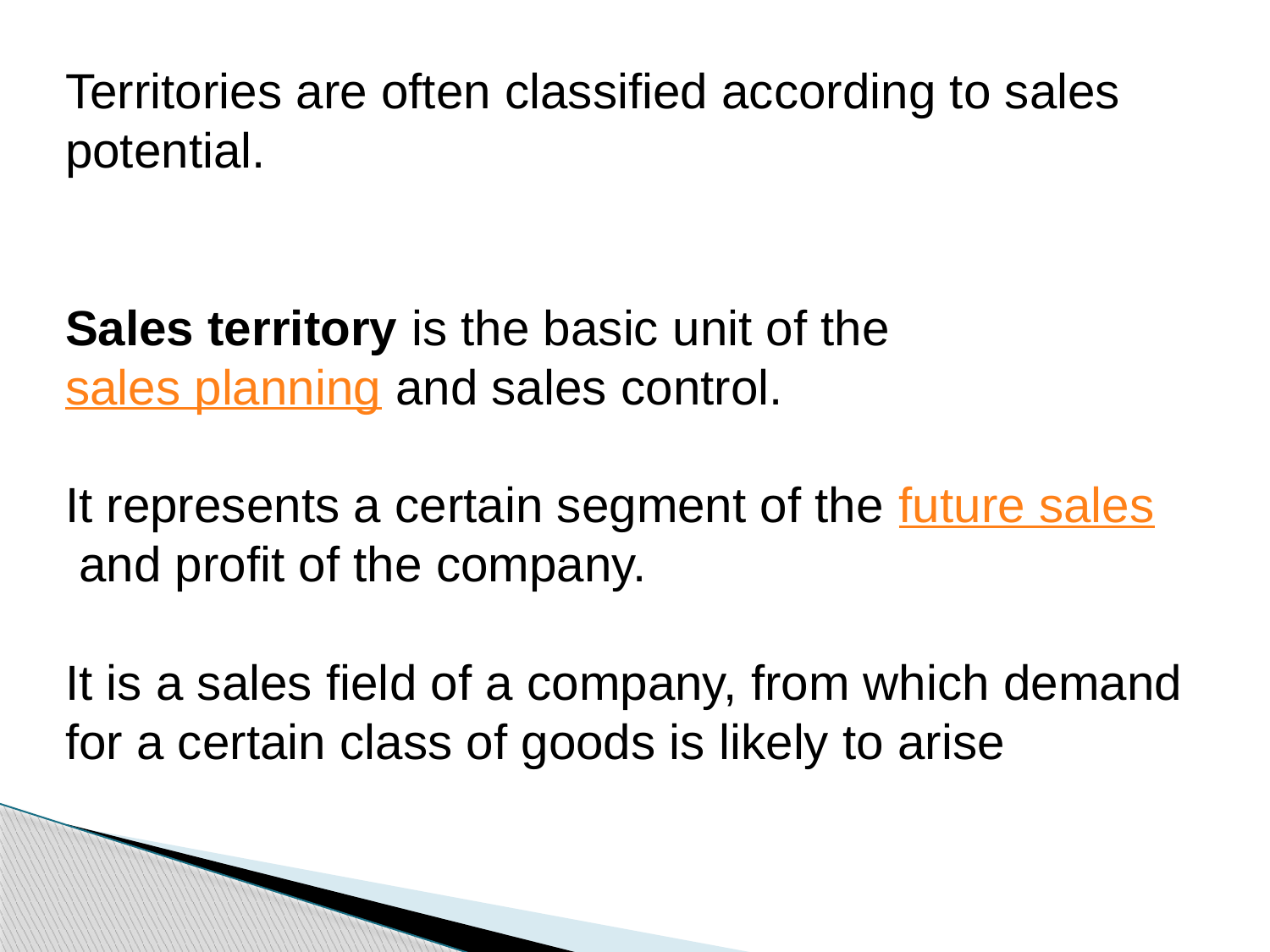

Territories are often classified according to sales potential.

Sales territory is the basic unit of the sales planning and sales control.

It represents a certain segment of the future sales and profit of the company.

It is a sales field of a company, from which demand for a certain class of goods is likely to arise